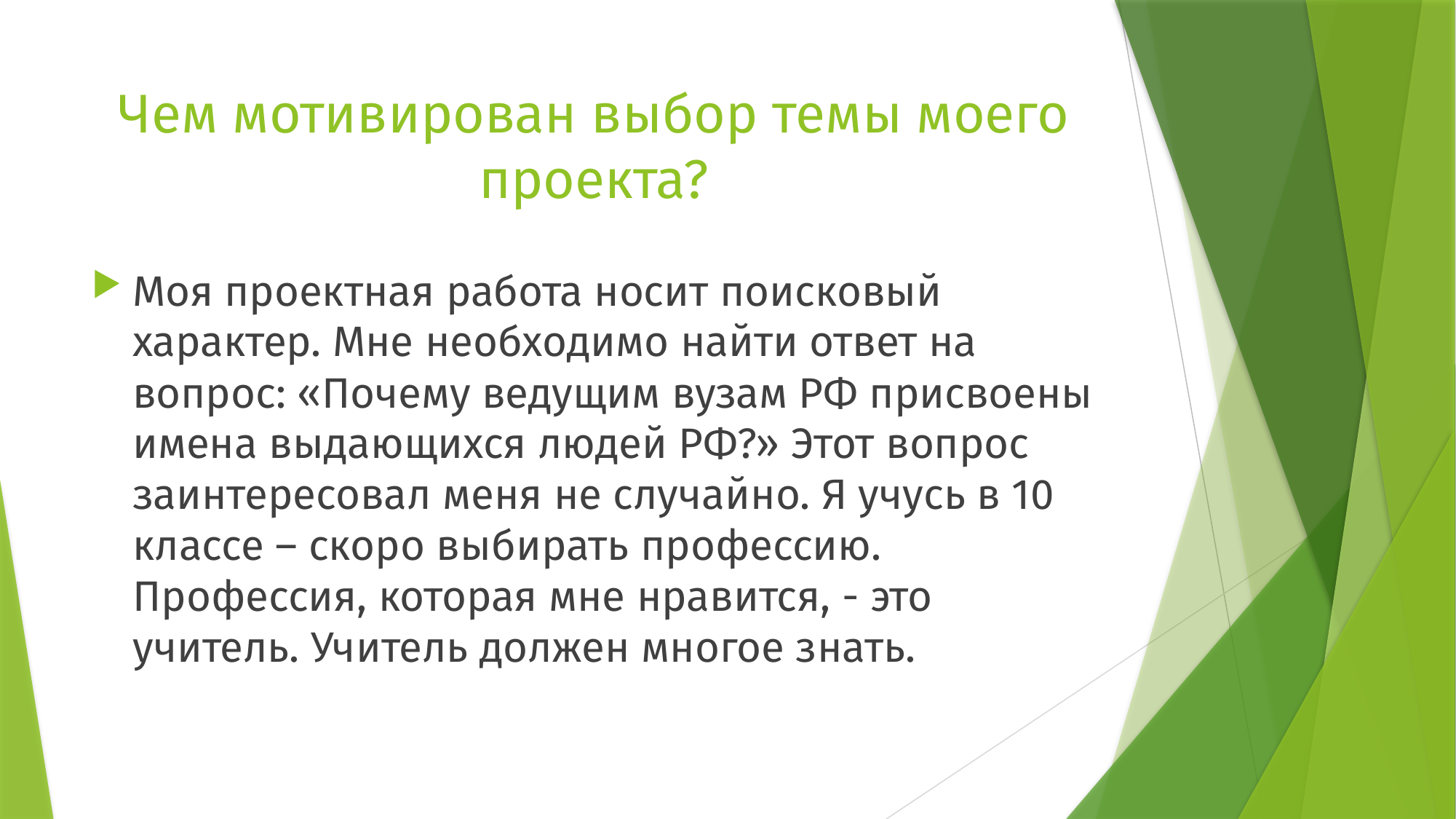

# Чем мотивирован выбор темы моего проекта?
Моя проектная работа носит поисковый характер. Мне необходимо найти ответ на вопрос: «Почему ведущим вузам РФ присвоены имена выдающихся людей РФ?» Этот вопрос заинтересовал меня не случайно. Я учусь в 10 классе – скоро выбирать профессию. Профессия, которая мне нравится, - это учитель. Учитель должен многое знать.